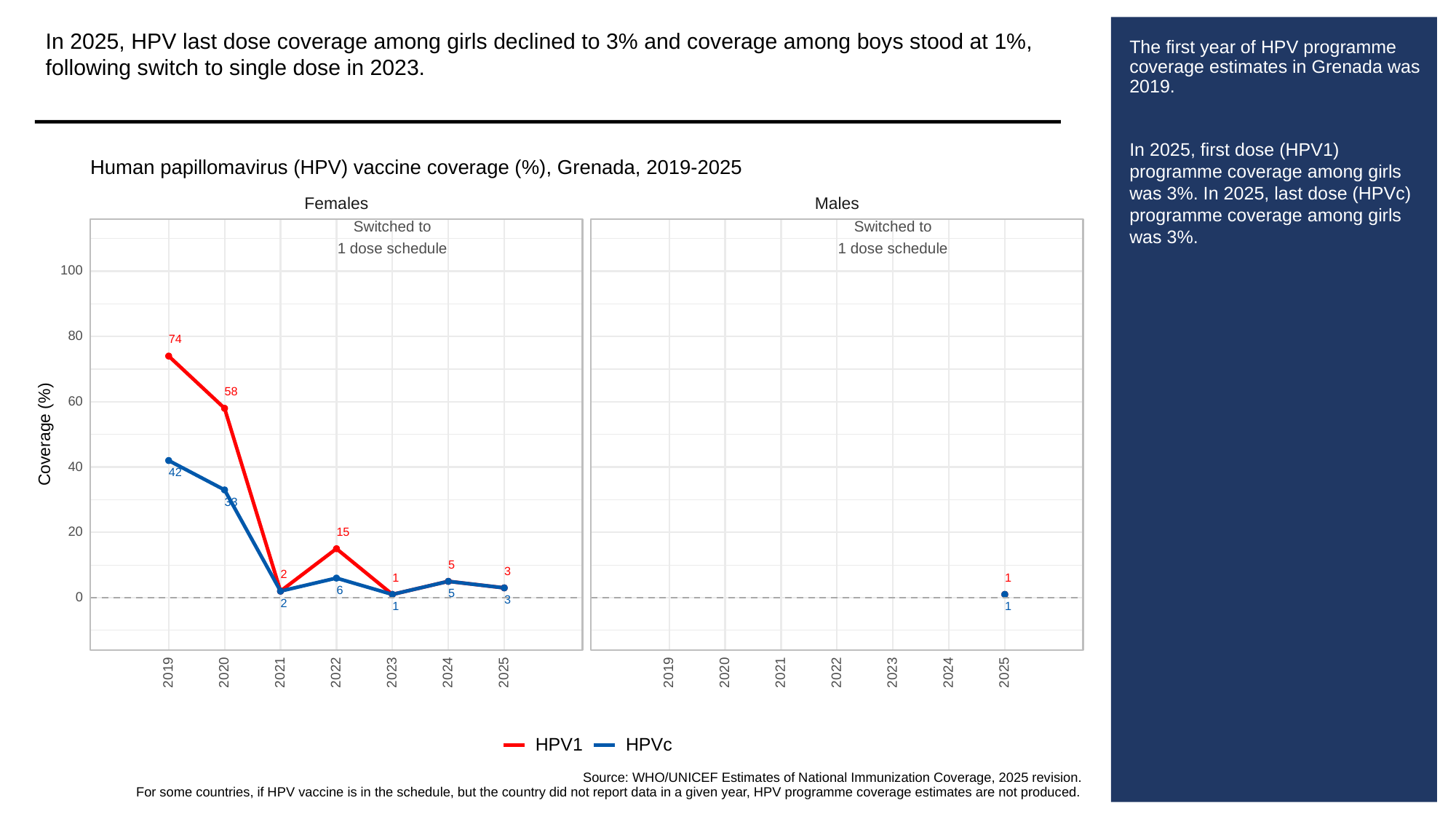

In 2025, HPV last dose coverage among girls declined to 3% and coverage among boys stood at 1%, following switch to single dose in 2023.
# The first year of HPV programme coverage estimates in Grenada was 2019.

In 2025, first dose (HPV1) programme coverage among girls was 3%. In 2025, last dose (HPVc) programme coverage among girls was 3%.

Human papillomavirus (HPV) vaccine coverage (%), Grenada, 2019-2025
Females
Males

Switched to
Switched to

1 dose schedule
1 dose schedule
100

80
74

58
60

Coverage (%)

40

42

33

20
15

5

3
2
1
1

6

5

0
3

2
1
1

2023
2023
2019
2020
2021
2022
2024
2025
2019
2020
2021
2022
2024
2025
HPVc
HPV1

Source: WHO/UNICEF Estimates of National Immunization Coverage, 2025 revision.
For some countries, if HPV vaccine is in the schedule, but the country did not report data in a given year, HPV programme coverage estimates are not produced.